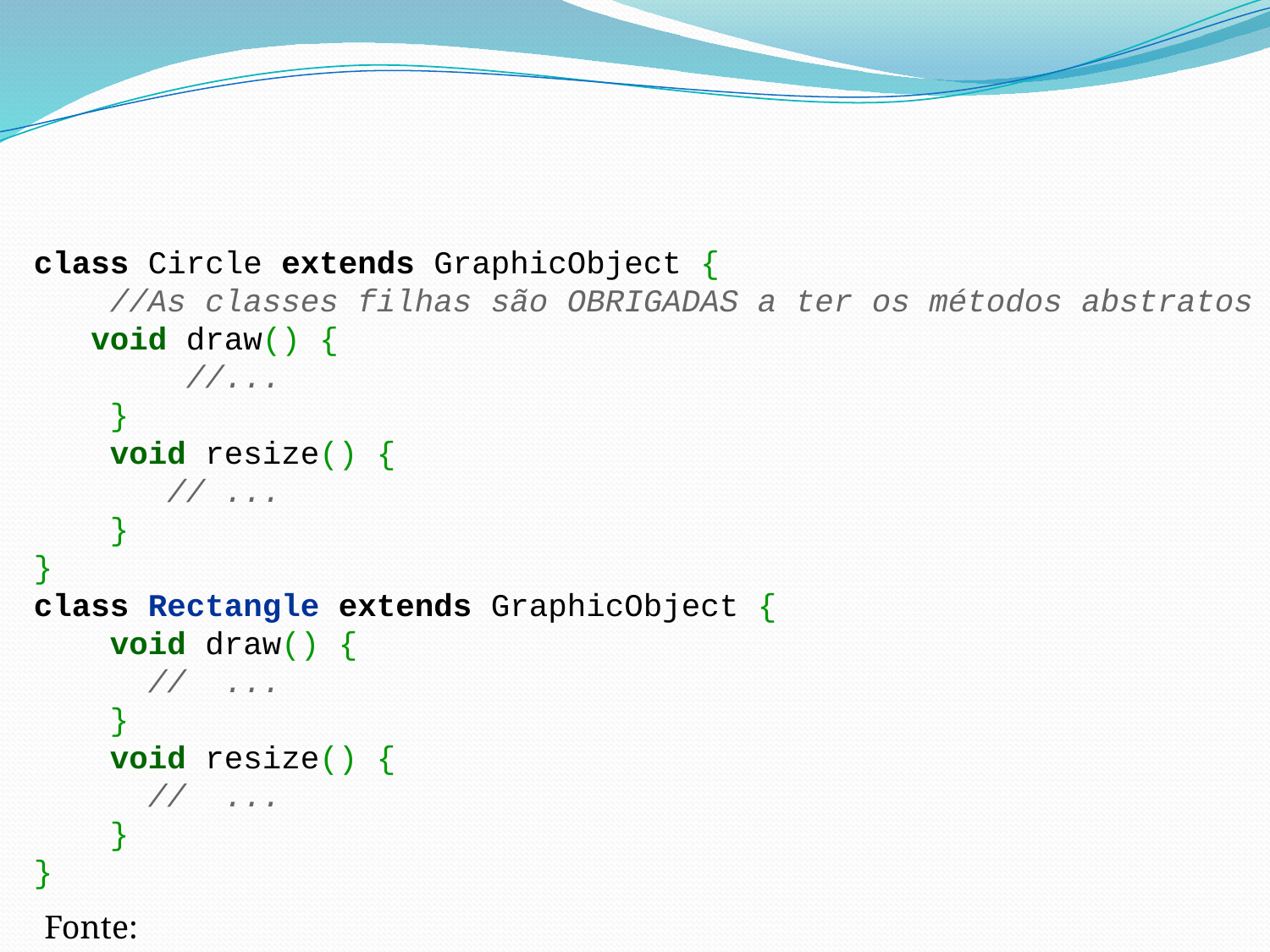

#
class Circle extends GraphicObject {
    //As classes filhas são OBRIGADAS a ter os métodos abstratos
   void draw() {
        //...
    }
    void resize() {
       // ...
    }
}
class Rectangle extends GraphicObject {
    void draw() {
      //  ...
    }
    void resize() {
      //  ...
    }
}
Fonte: http://download.oracle.com/javase/tutorial/java/IandI/abstract.html